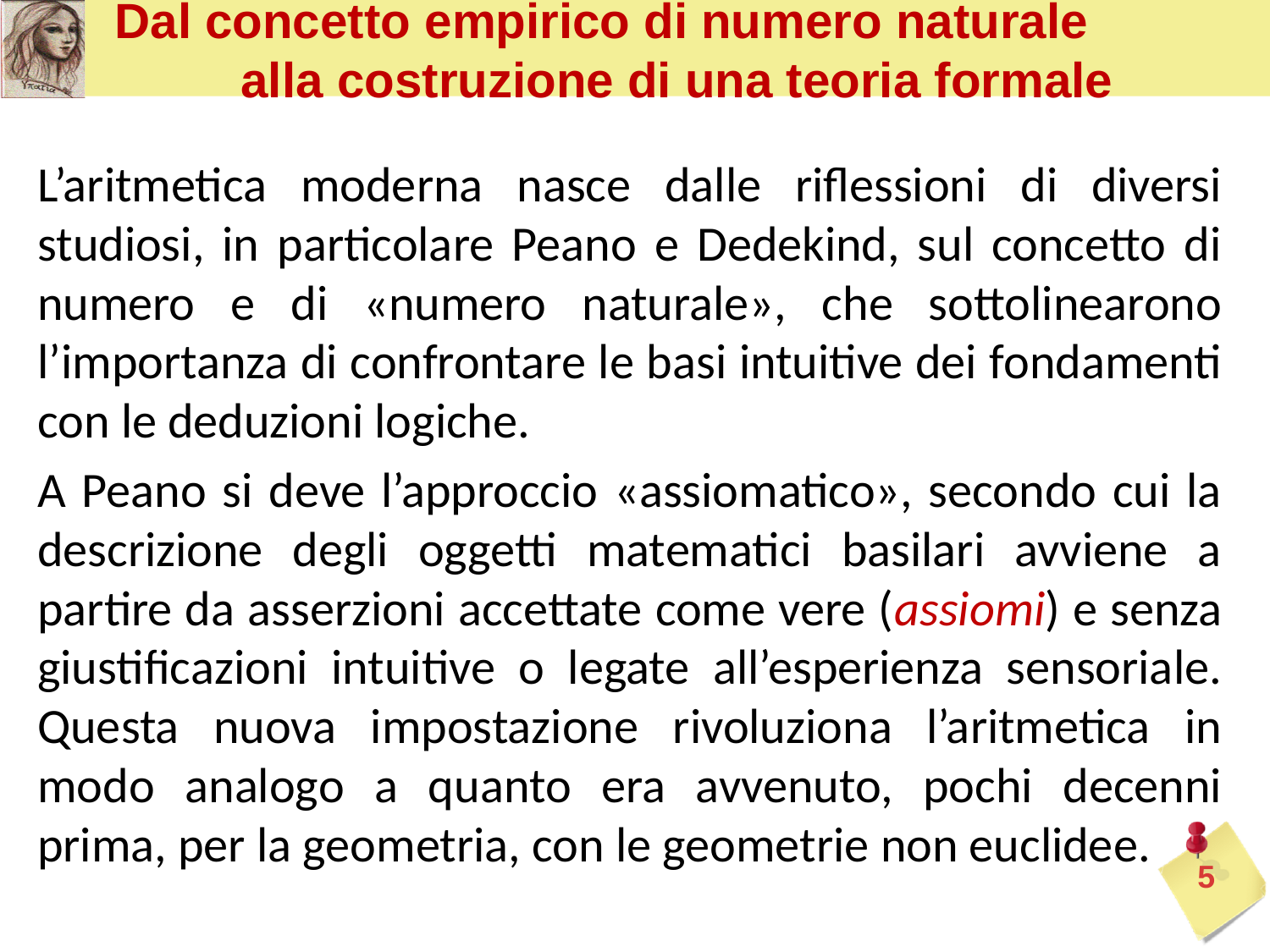

# Dal concetto empirico di numero naturale            alla costruzione di una teoria formale
L’aritmetica moderna nasce dalle riflessioni di diversi studiosi, in particolare Peano e Dedekind, sul concetto di numero e di «numero naturale», che sottolinearono l’importanza di confrontare le basi intuitive dei fondamenti con le deduzioni logiche.
A Peano si deve l’approccio «assiomatico», secondo cui la descrizione degli oggetti matematici basilari avviene a partire da asserzioni accettate come vere (assiomi) e senza giustificazioni intuitive o legate all’esperienza sensoriale. Questa nuova impostazione rivoluziona l’aritmetica in modo analogo a quanto era avvenuto, pochi decenni prima, per la geometria, con le geometrie non euclidee.